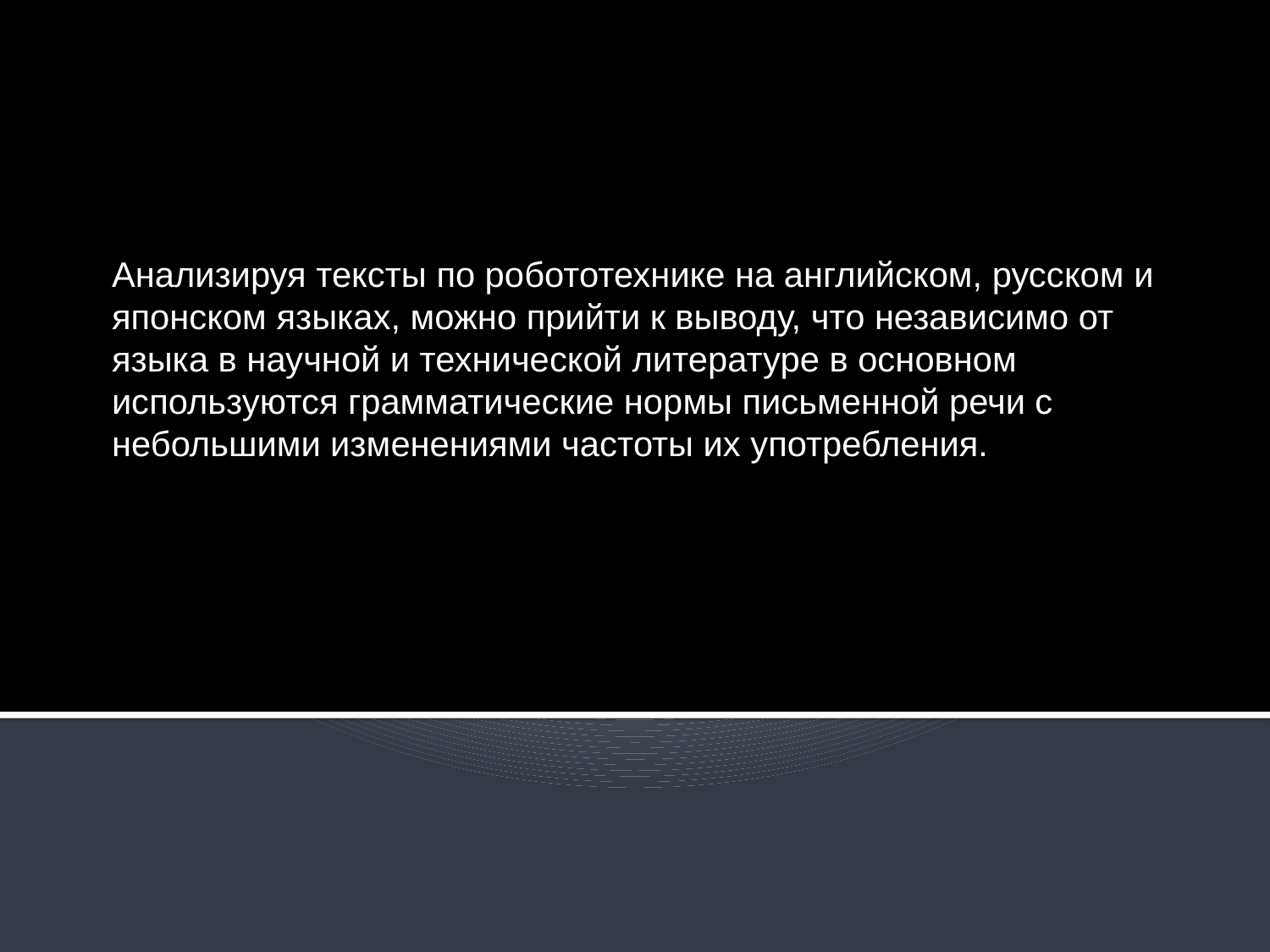

Анализируя тексты по робототехнике на английском, русском и японском языках, можно прийти к выводу, что независимо от языка в научной и технической литературе в основном используются грамматические нормы письменной речи с небольшими изменениями частоты их употребления.

#